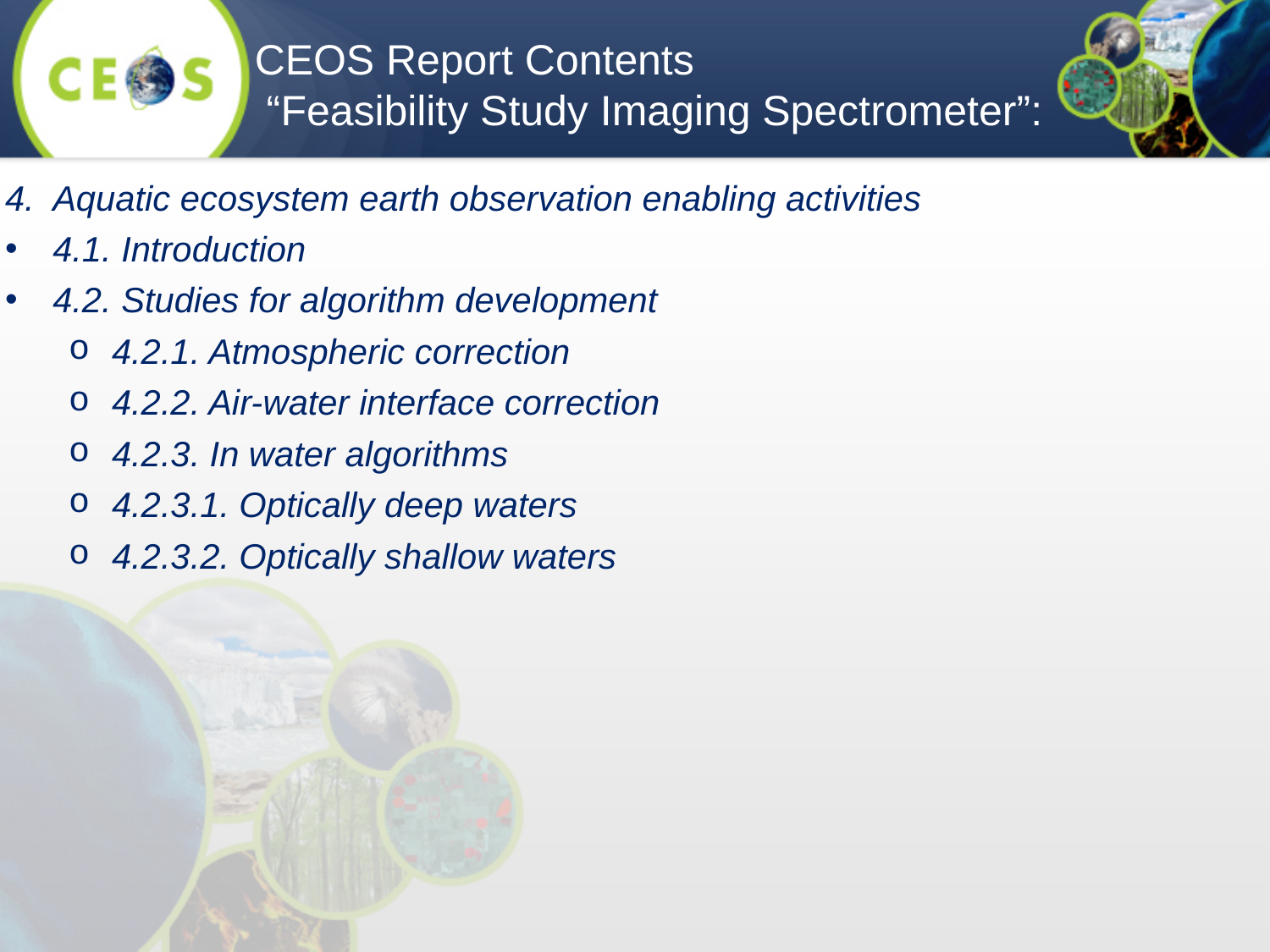

CEOS Report Contents
 “Feasibility Study Imaging Spectrometer”:

4.  Aquatic ecosystem earth observation enabling activities
4.1. Introduction
4.2. Studies for algorithm development
4.2.1. Atmospheric correction
4.2.2. Air-water interface correction
4.2.3. In water algorithms
4.2.3.1. Optically deep waters
4.2.3.2. Optically shallow waters